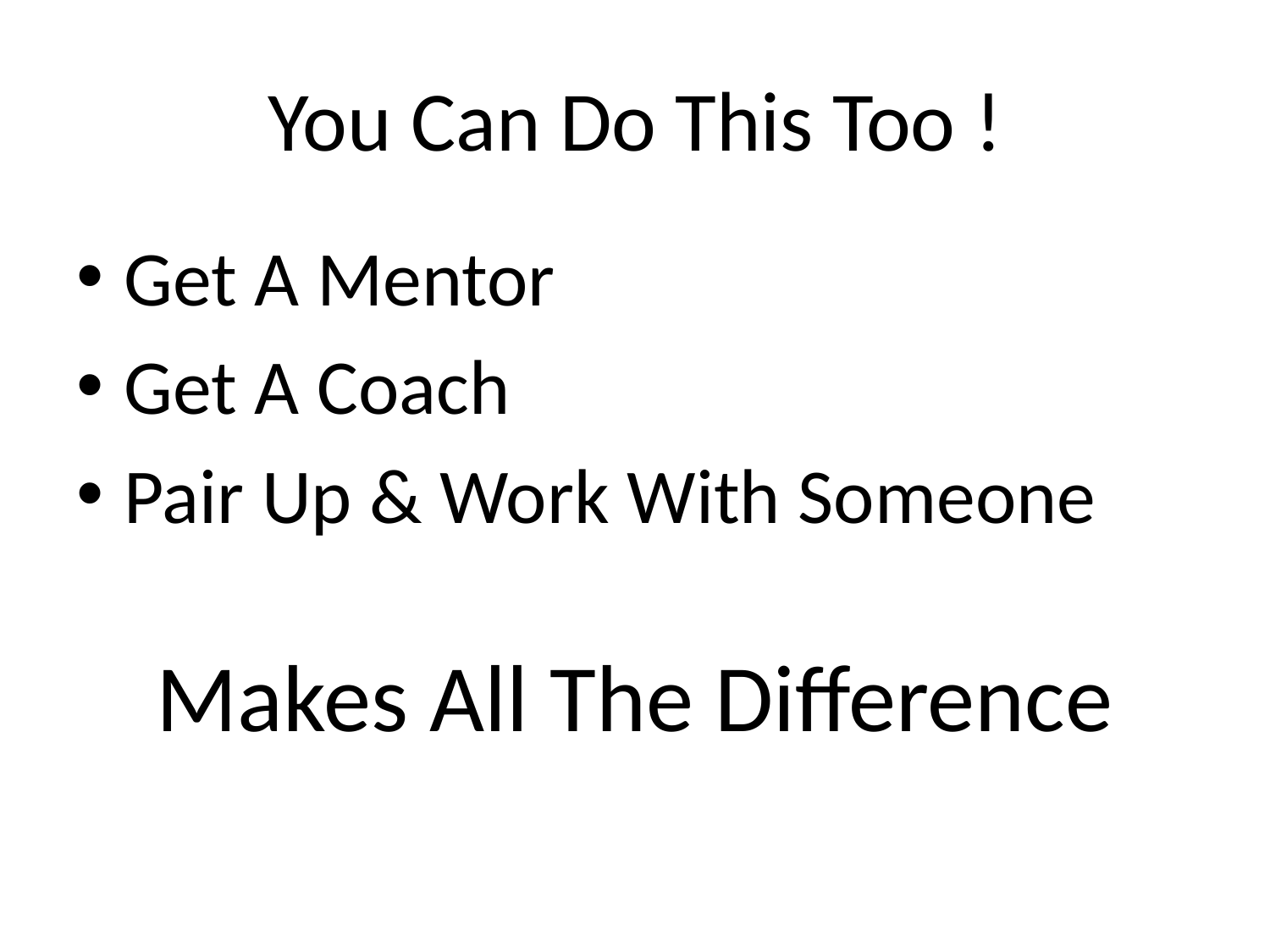

# You Can Do This Too !
Get A Mentor
Get A Coach
Pair Up & Work With Someone

Makes All The Difference